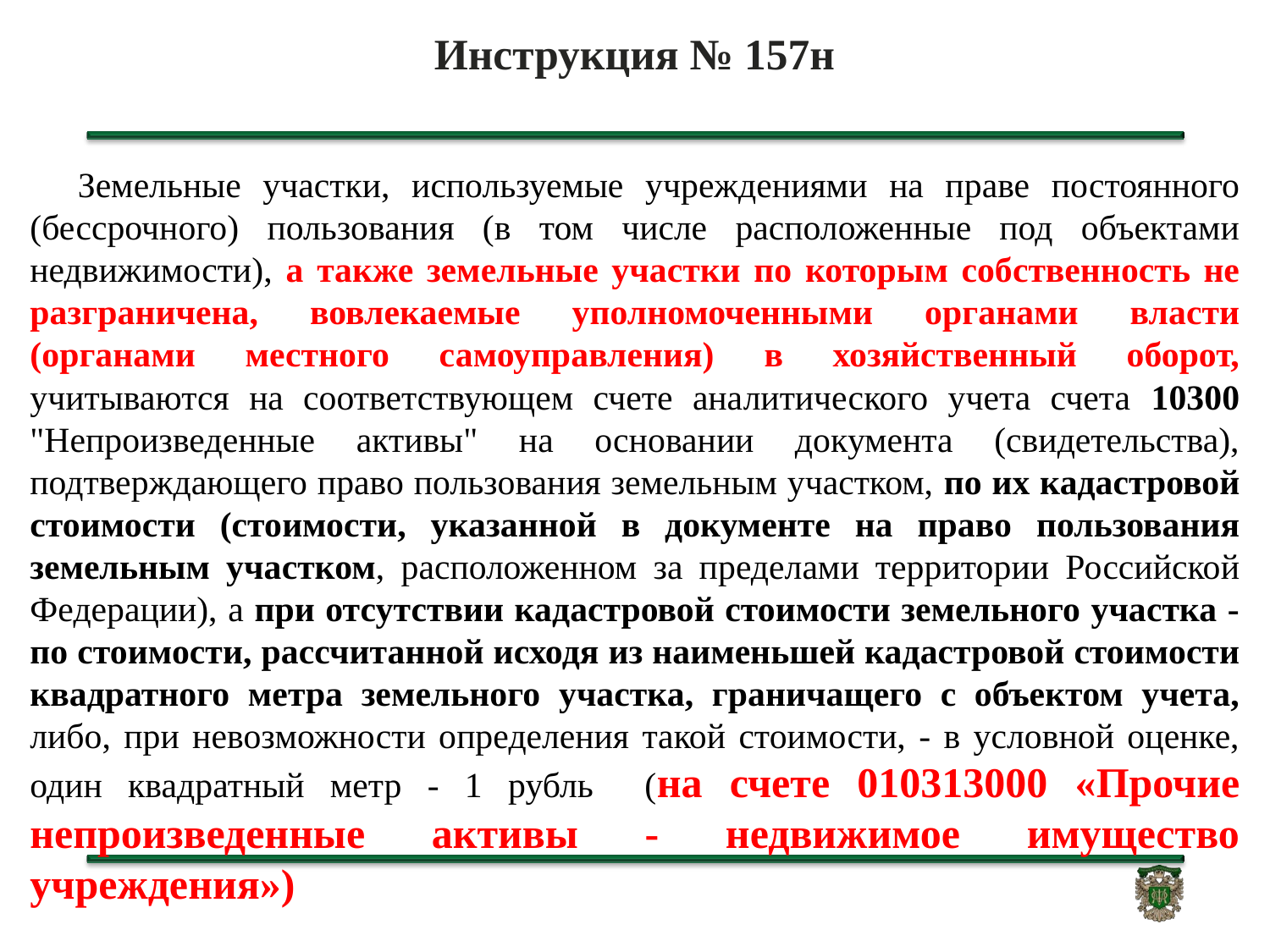

# Инструкция № 157н
Земельные участки, используемые учреждениями на праве постоянного (бессрочного) пользования (в том числе расположенные под объектами недвижимости), а также земельные участки по которым собственность не разграничена, вовлекаемые уполномоченными органами власти (органами местного самоуправления) в хозяйственный оборот, учитываются на соответствующем счете аналитического учета счета 10300 "Непроизведенные активы" на основании документа (свидетельства), подтверждающего право пользования земельным участком, по их кадастровой стоимости (стоимости, указанной в документе на право пользования земельным участком, расположенном за пределами территории Российской Федерации), а при отсутствии кадастровой стоимости земельного участка - по стоимости, рассчитанной исходя из наименьшей кадастровой стоимости квадратного метра земельного участка, граничащего с объектом учета, либо, при невозможности определения такой стоимости, - в условной оценке, один квадратный метр - 1 рубль  (на счете 010313000 «Прочие непроизведенные активы - недвижимое имущество учреждения»)